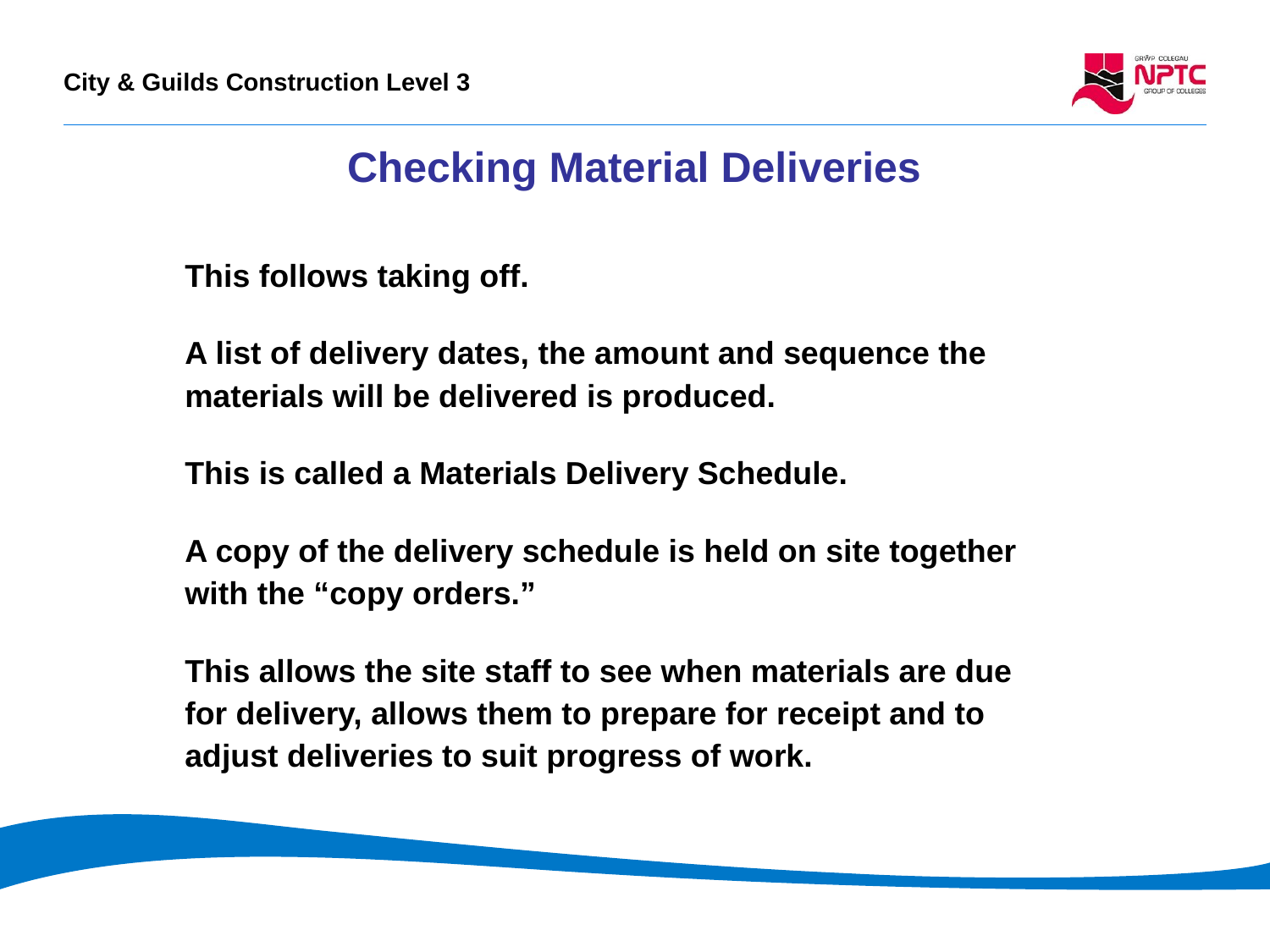

# Checking Material Deliveries
This follows taking off.
A list of delivery dates, the amount and sequence the materials will be delivered is produced.
This is called a Materials Delivery Schedule.
A copy of the delivery schedule is held on site together with the “copy orders.”
This allows the site staff to see when materials are due for delivery, allows them to prepare for receipt and to adjust deliveries to suit progress of work.